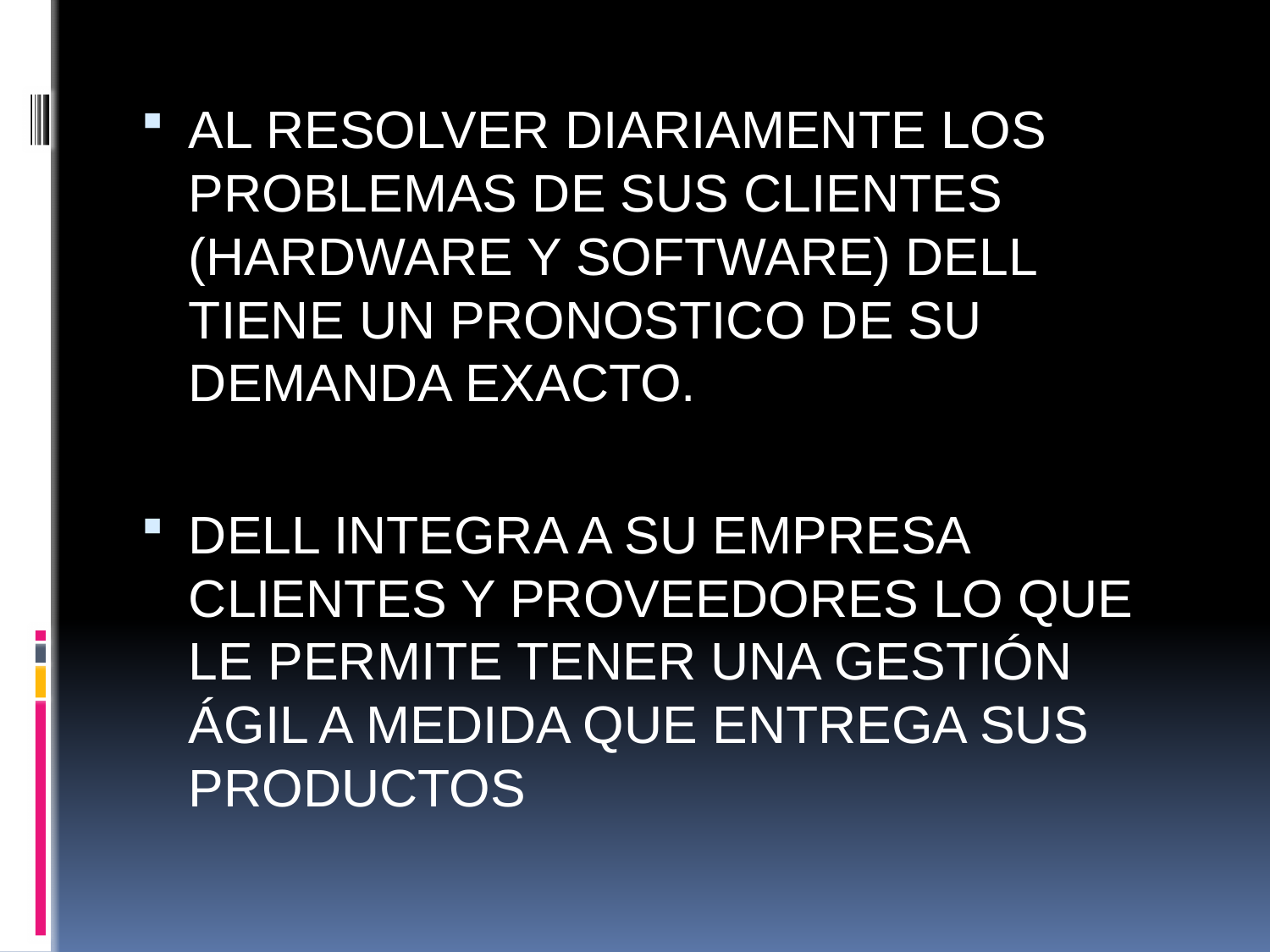

AL RESOLVER DIARIAMENTE LOS PROBLEMAS DE SUS CLIENTES  (HARDWARE Y SOFTWARE) DELL  TIENE UN PRONOSTICO DE SU DEMANDA EXACTO.

DELL INTEGRA A SU EMPRESA  CLIENTES Y PROVEEDORES LO QUE LE PERMITE TENER UNA GESTIÓN ÁGIL A MEDIDA QUE ENTREGA SUS PRODUCTOS